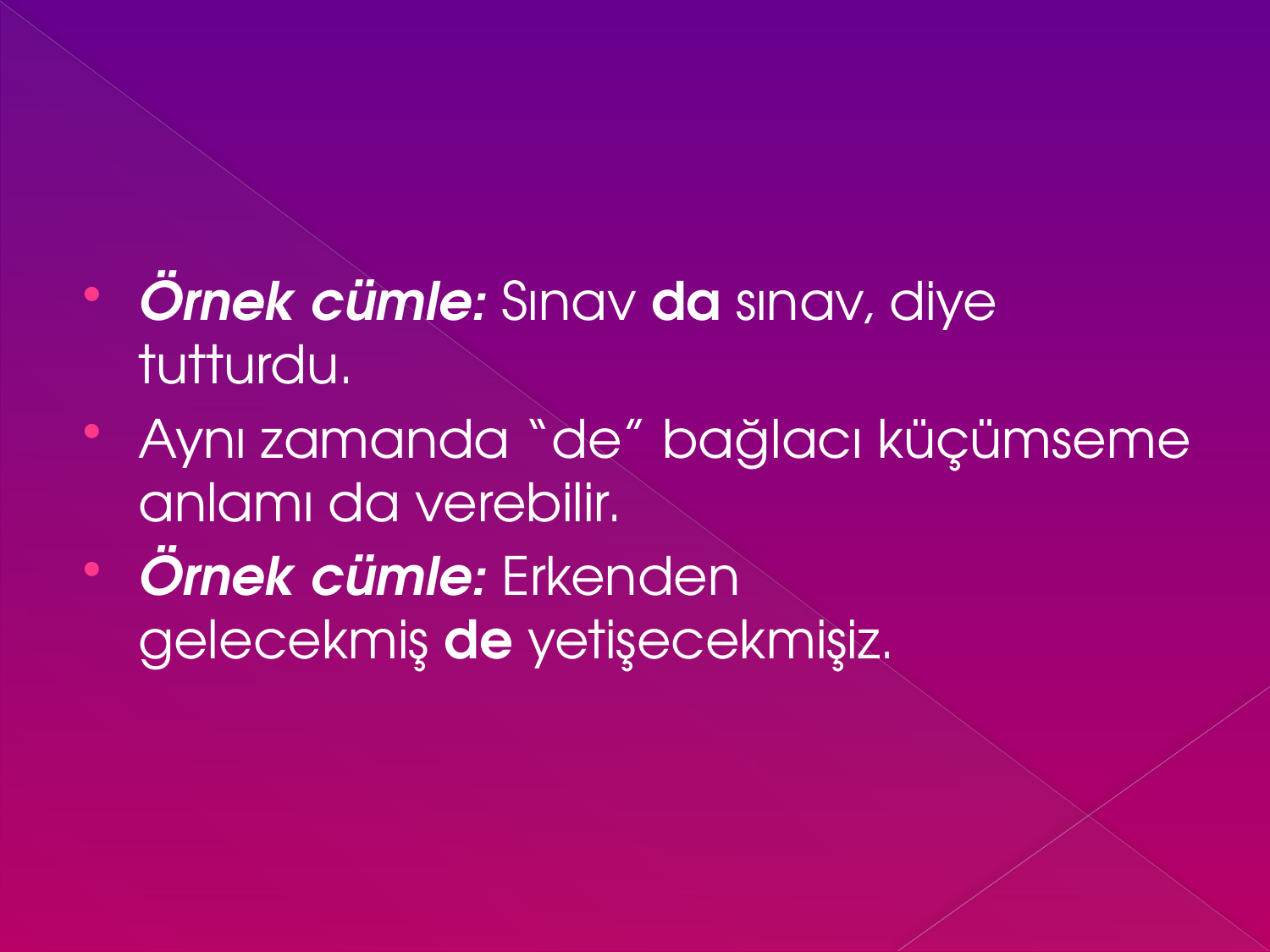

#
Örnek cümle: Sınav da sınav, diye tutturdu.
Aynı zamanda “de” bağlacı küçümseme anlamı da verebilir.
Örnek cümle: Erkenden gelecekmiş de yetişecekmişiz.